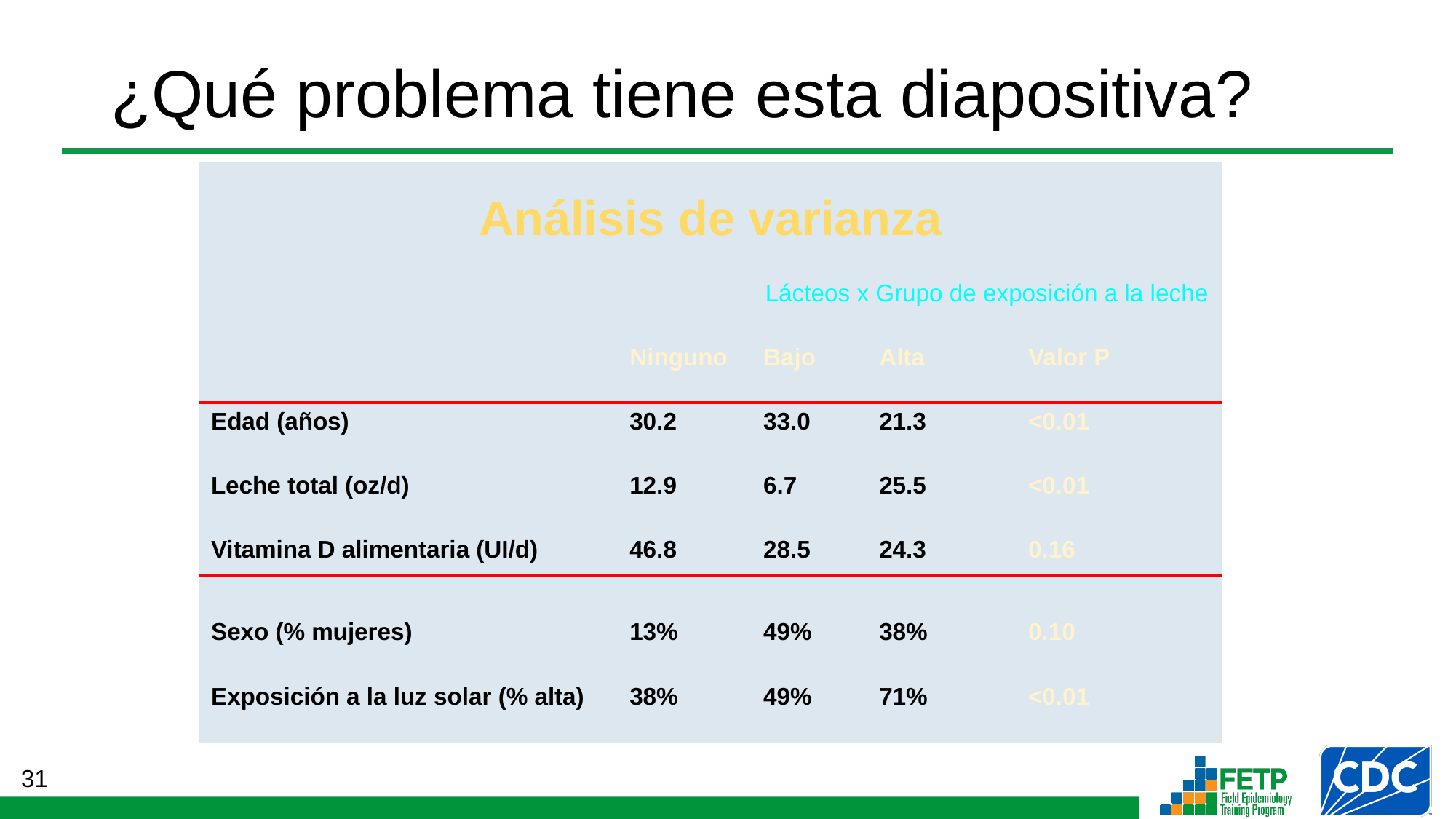

# ¿Qué problema tiene esta diapositiva?
| Análisis de varianza |  |  |  |  |
| --- | --- | --- | --- | --- |
|  |  | Lácteos x Grupo de exposición a la leche | Lácteos x Grupo de exposición a la leche |  |
|  | Ninguno | Bajo | Alta | Valor P |
| Edad (años) | 30.2 | 33.0 | 21.3 | <0.01 |
| Leche total (oz/d) | 12.9 | 6.7 | 25.5 | <0.01 |
| Vitamina D alimentaria (UI/d) | 46.8 | 28.5 | 24.3 | 0.16 |
|  |  |  |  |  |
| Sexo (% mujeres) | 13% | 49% | 38% | 0.10 |
| Exposición a la luz solar (% alta) | 38% | 49% | 71% | <0.01 |